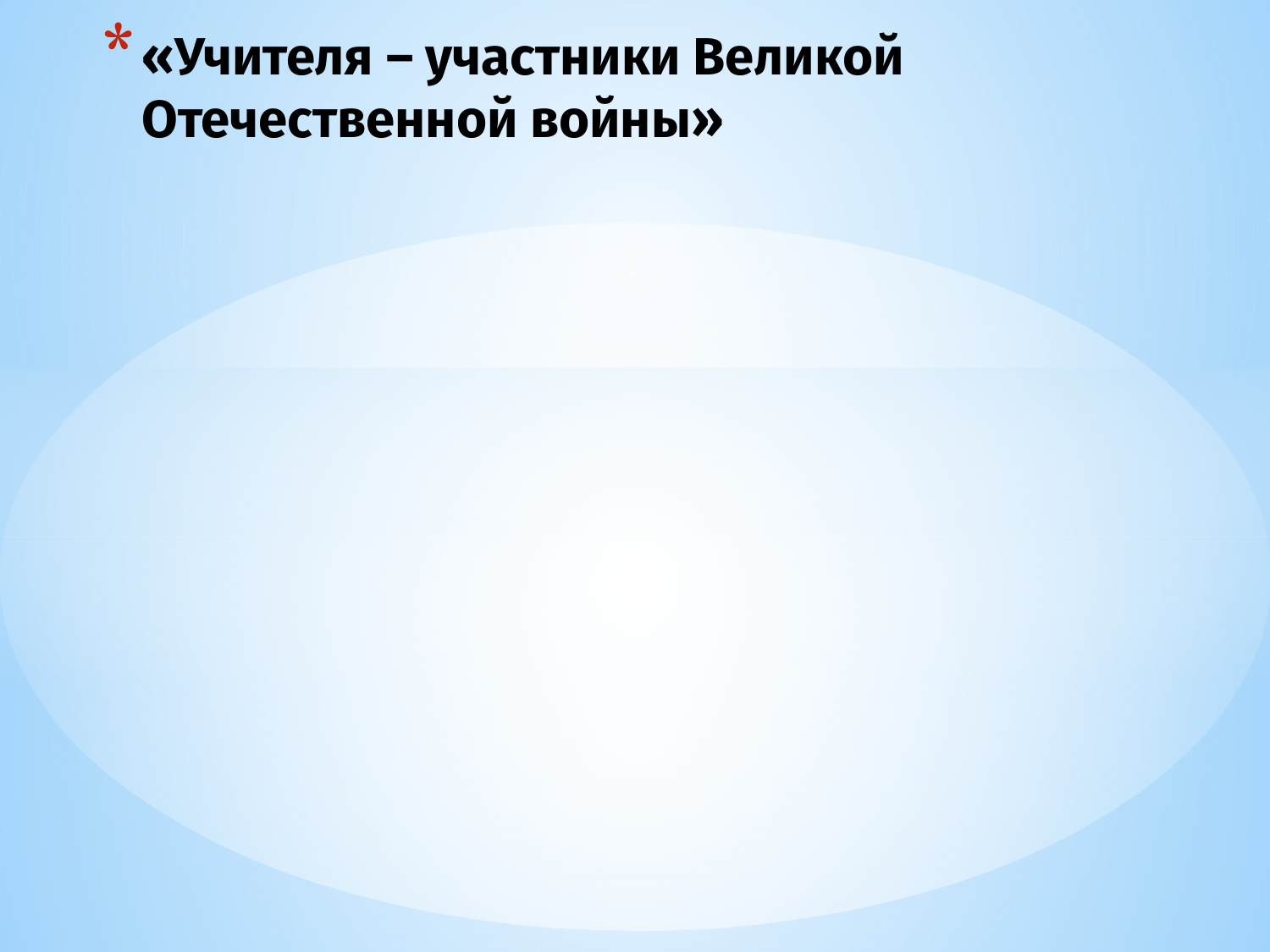

# «Учителя – участники Великой Отечественной войны»